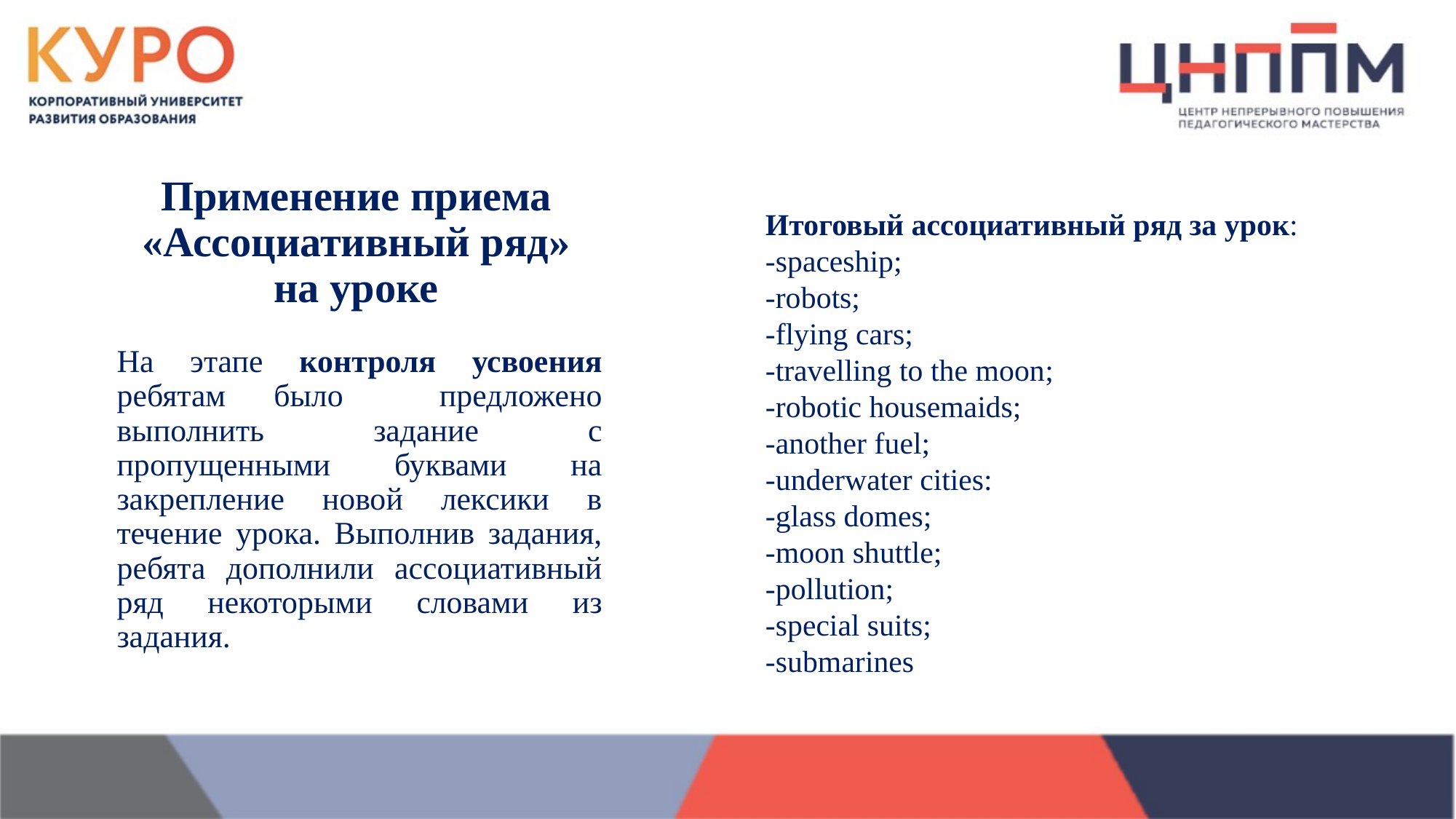

# Применение приема «Ассоциативный ряд» на уроке
Итоговый ассоциативный ряд за урок:
-spaceship;
-robots;
-flying cars;
-travelling to the moon;
-robotic housemaids;
-another fuel;
-underwater cities:
-glass domes;
-moon shuttle;
-pollution;
-special suits;
-submarines
	На этапе контроля усвоения ребятам было  предложено выполнить задание с пропущенными буквами на закрепление новой лексики в течение урока. Выполнив задания, ребята дополнили ассоциативный ряд некоторыми словами из задания.